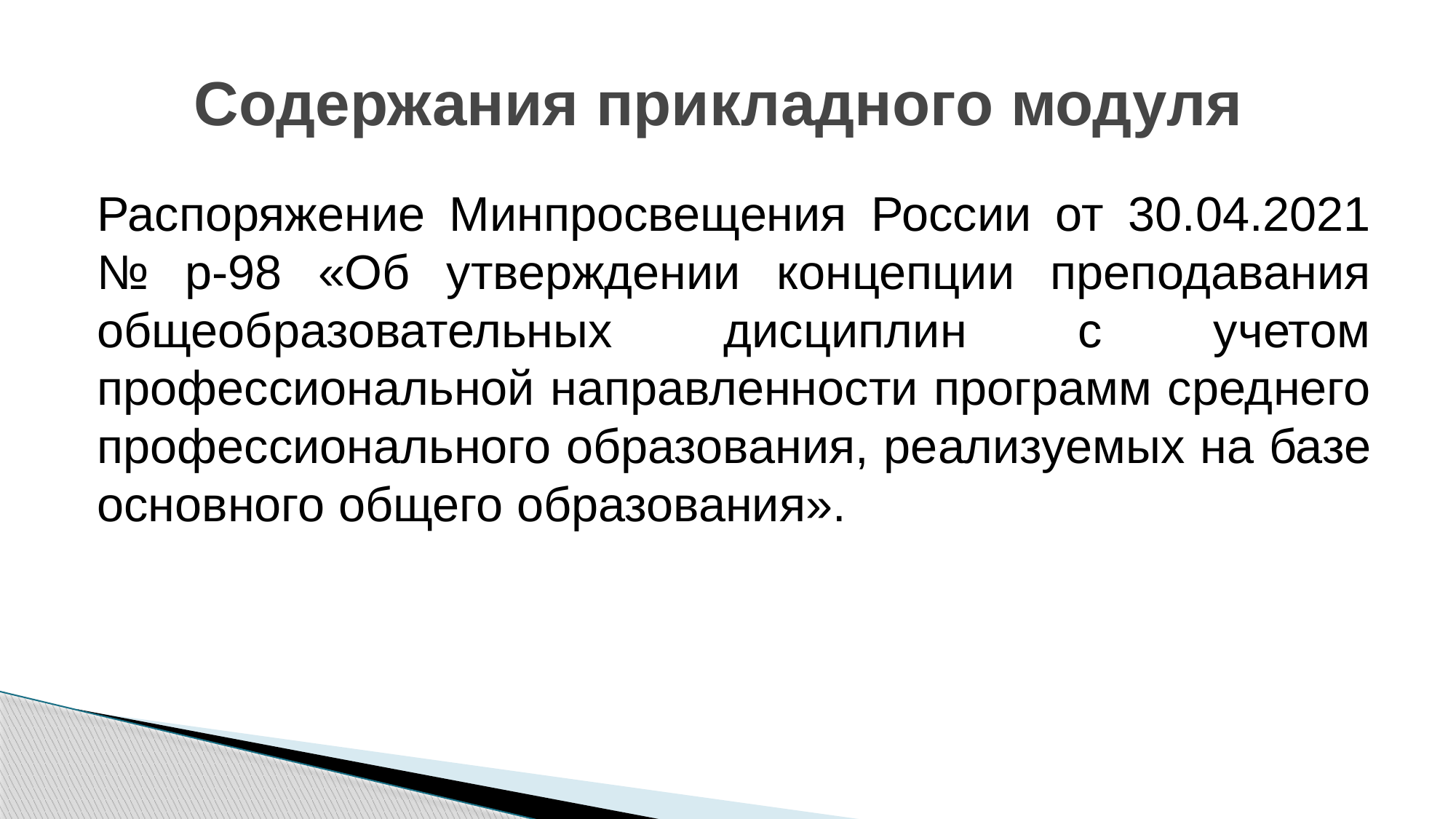

# Содержания прикладного модуля
Распоряжение Минпросвещения России от 30.04.2021 № р-98 «Об утверждении концепции преподавания общеобразовательных дисциплин с учетом профессиональной направленности программ среднего профессионального образования, реализуемых на базе основного общего образования».